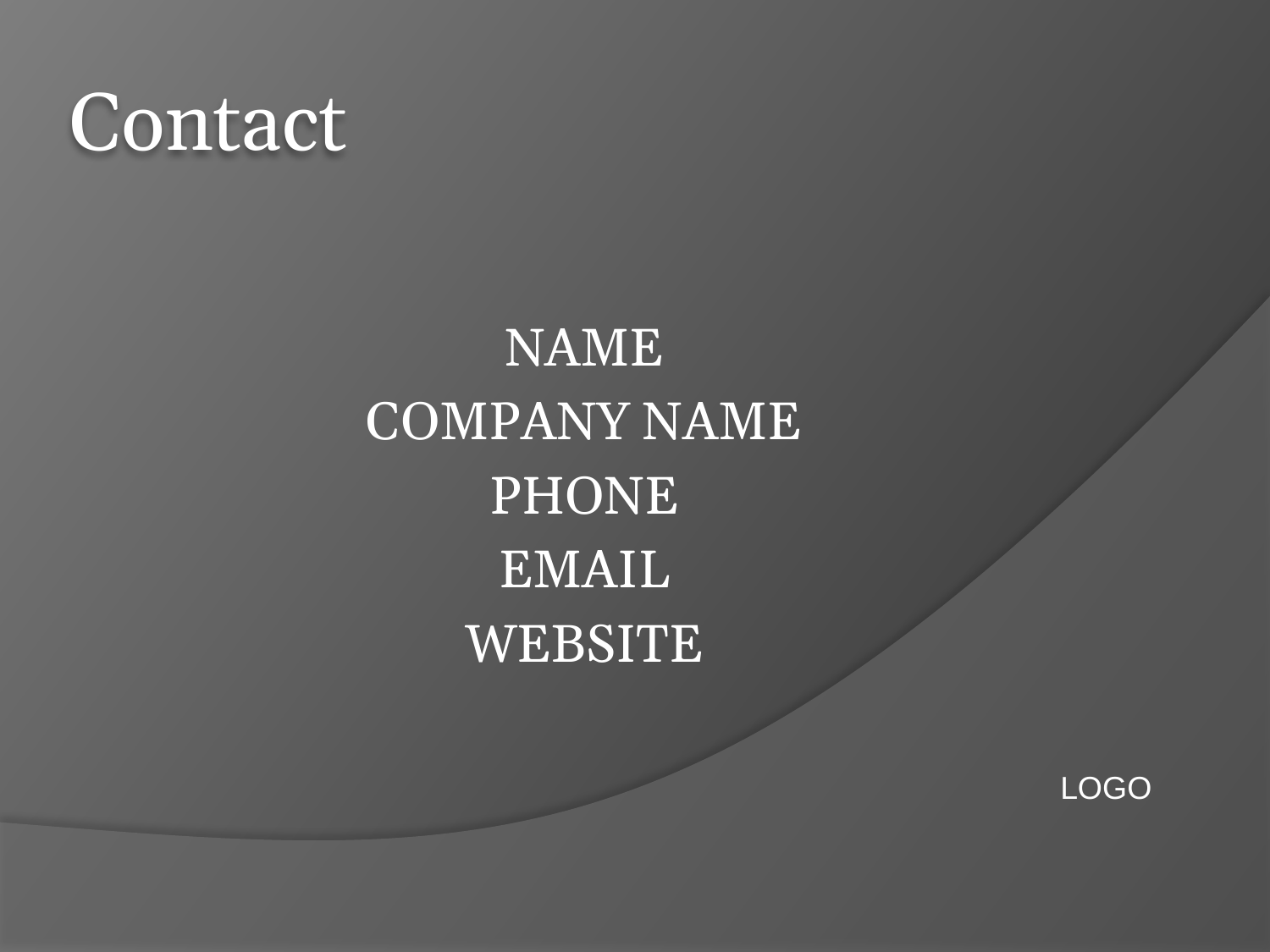

# Contact
NAME
COMPANY NAME
PHONE
EMAIL
WEBSITE

LOGO